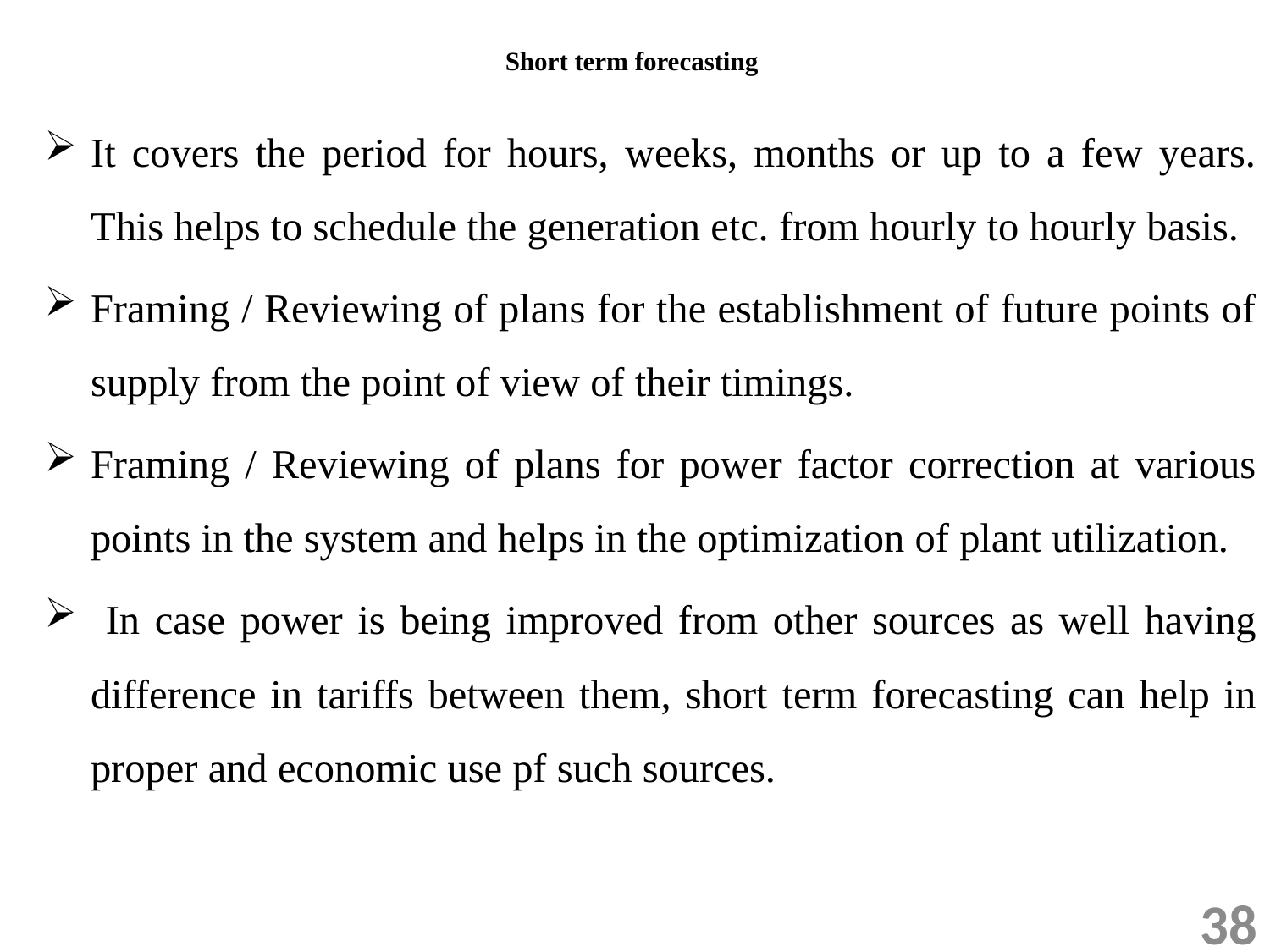

# Short term forecasting
It covers the period for hours, weeks, months or up to a few years. This helps to schedule the generation etc. from hourly to hourly basis.
Framing / Reviewing of plans for the establishment of future points of supply from the point of view of their timings.
Framing / Reviewing of plans for power factor correction at various points in the system and helps in the optimization of plant utilization.
 In case power is being improved from other sources as well having difference in tariffs between them, short term forecasting can help in proper and economic use pf such sources.
38